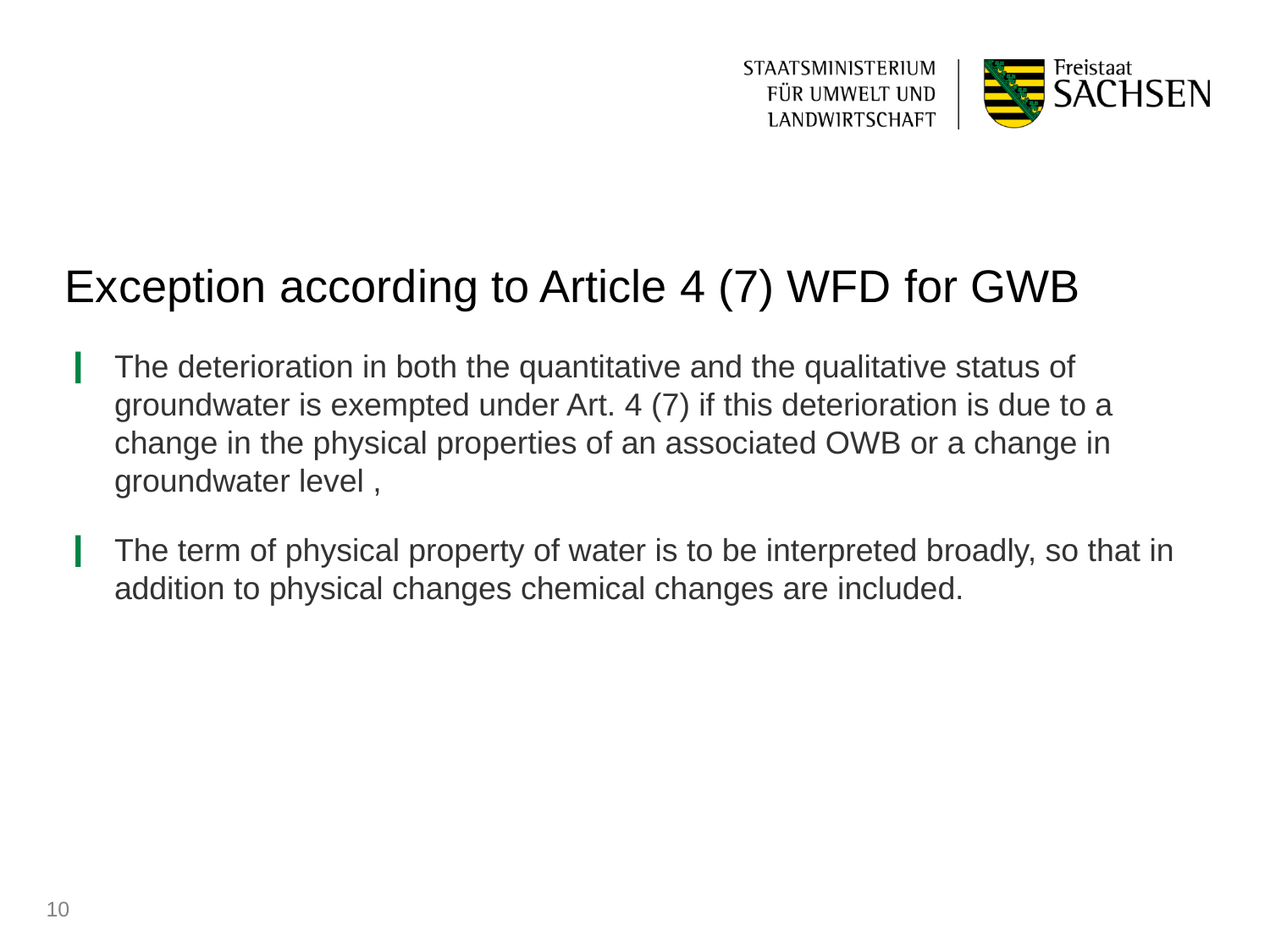

# Exception according to Article 4 (7) WFD for GWB
The deterioration in both the quantitative and the qualitative status of groundwater is exempted under Art. 4 (7) if this deterioration is due to a change in the physical properties of an associated OWB or a change in groundwater level ,
The term of physical property of water is to be interpreted broadly, so that in addition to physical changes chemical changes are included.